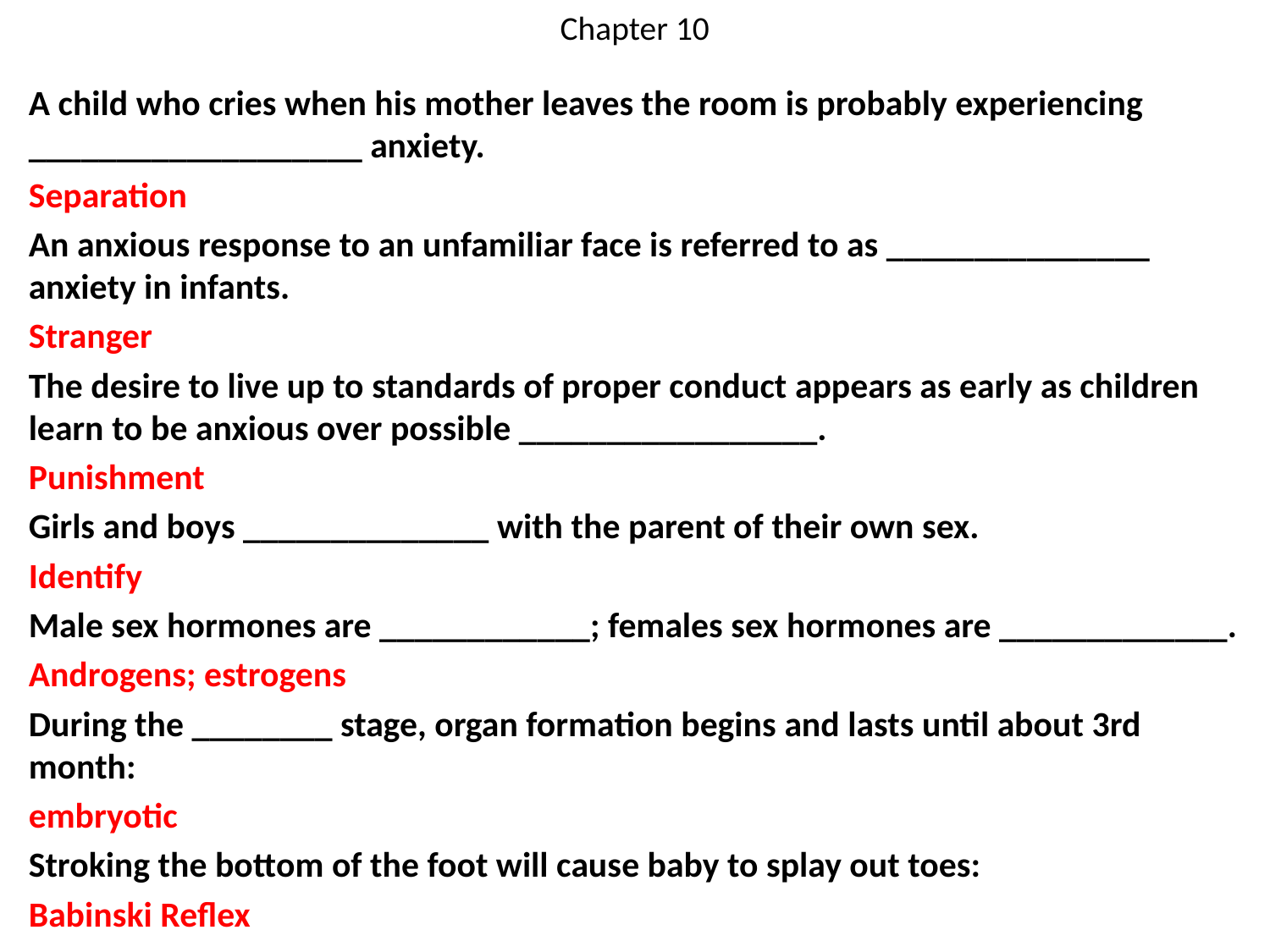

# Chapter 10
A child who cries when his mother leaves the room is probably experiencing ___________________ anxiety.
Separation
An anxious response to an unfamiliar face is referred to as _______________ anxiety in infants.
Stranger
The desire to live up to standards of proper conduct appears as early as children learn to be anxious over possible _________________.
Punishment
Girls and boys ______________ with the parent of their own sex.
Identify
Male sex hormones are ____________; females sex hormones are _____________.
Androgens; estrogens
During the ________ stage, organ formation begins and lasts until about 3rd month:
embryotic
Stroking the bottom of the foot will cause baby to splay out toes:
Babinski Reflex